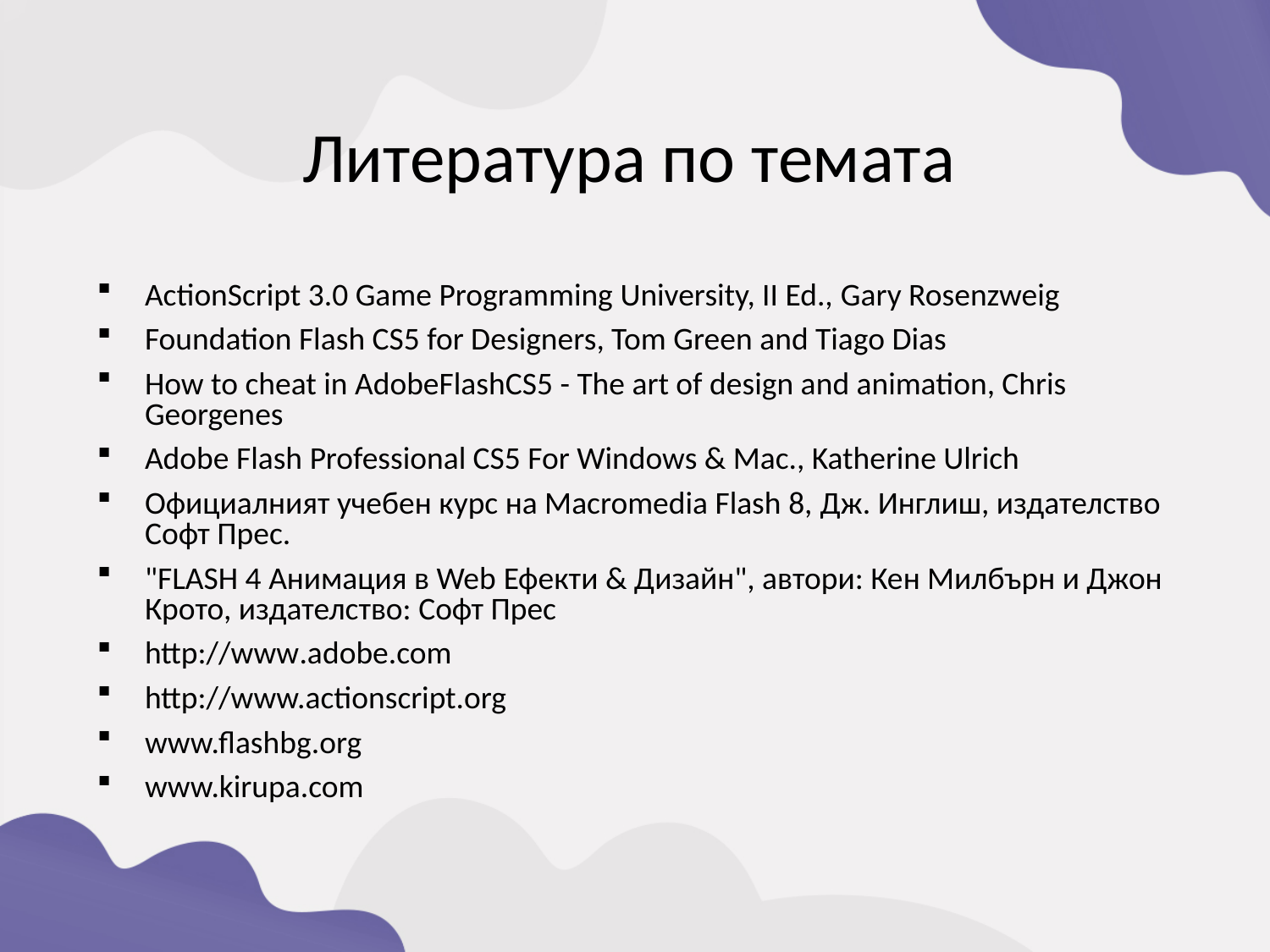

Литература по темата
ActionScript 3.0 Game Programming University, II Ed., Gary Rosenzweig
Foundation Flash CS5 for Designers, Tom Green and Tiago Dias
How to cheat in AdobeFlashCS5 - The art of design and animation, Chris Georgenes
Adobe Flash Professional CS5 For Windows & Mac., Katherine Ulrich
Официалният учебен курс на Macromedia Flash 8, Дж. Инглиш, издателство Софт Прес.
"FLASH 4 Анимация в Web Ефекти & Дизайн", автори: Кен Милбърн и Джон Крото, издателство: Софт Прес
http://www.adobe.com
http://www.actionscript.org
www.flashbg.org
www.kirupa.com